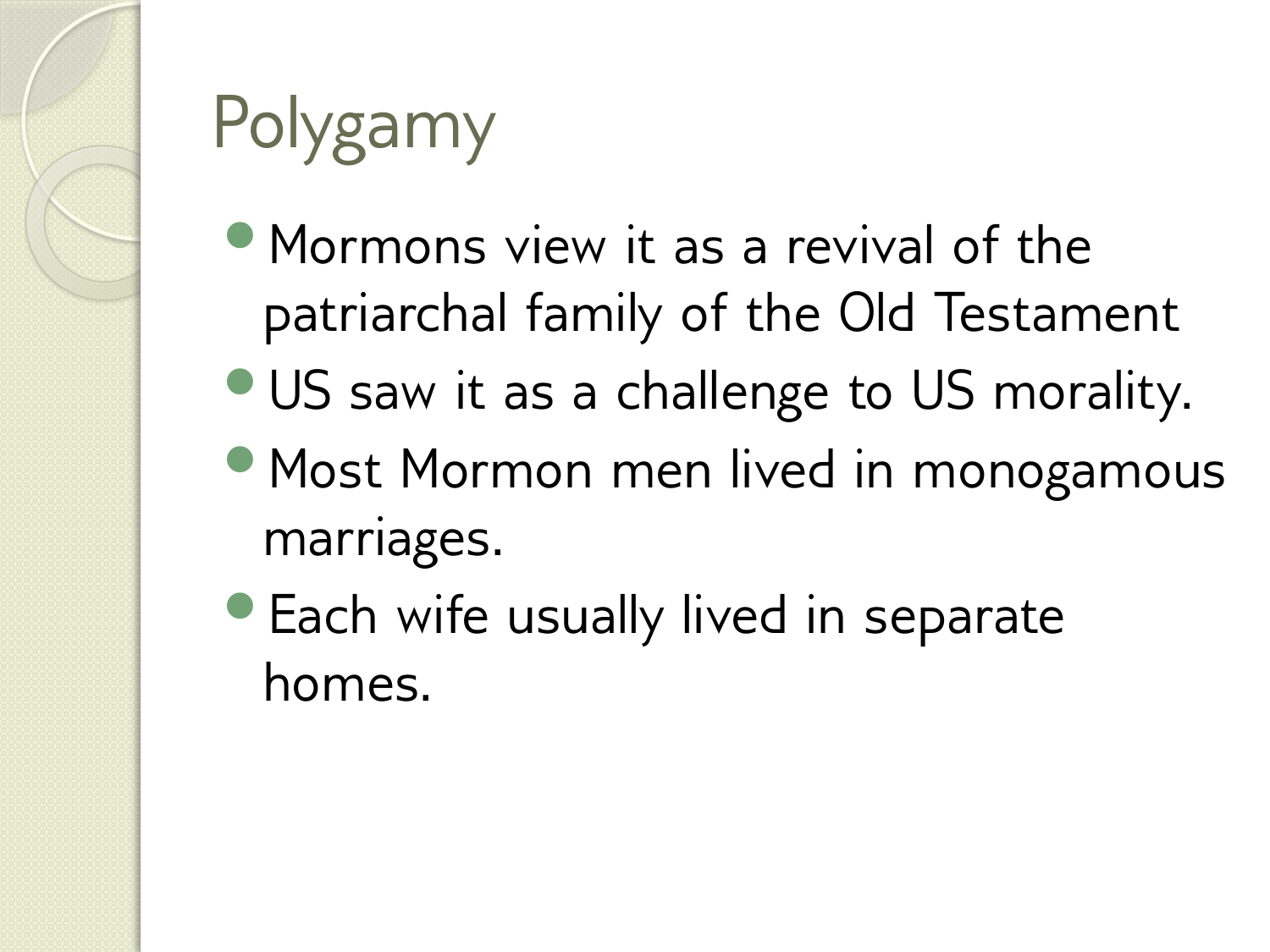

# Polygamy
Mormons view it as a revival of the patriarchal family of the Old Testament
US saw it as a challenge to US morality.
Most Mormon men lived in monogamous marriages.
Each wife usually lived in separate homes.